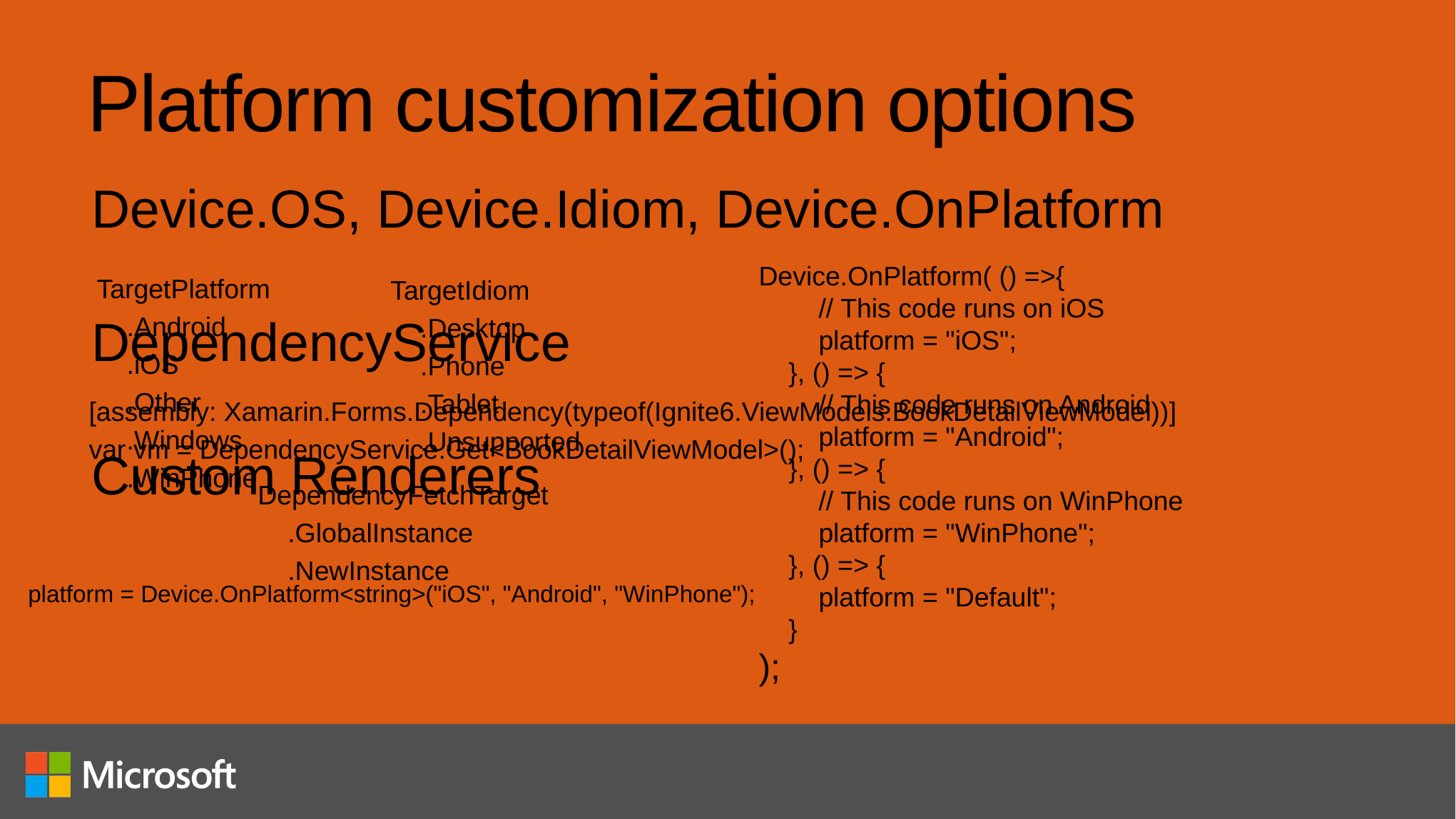

# Platform customization options
Device.OS, Device.Idiom, Device.OnPlatform

DependencyService

Custom Renderers
Device.OnPlatform( () =>{
        // This code runs on iOS
        platform = "iOS";
    }, () => {
        // This code runs on Android
        platform = "Android";
    }, () => {
        // This code runs on WinPhone
        platform = "WinPhone";
    }, () => {
        platform = "Default";
    }
);
TargetPlatform
    .Android
    .iOS
    .Other
    .Windows
    .WinPhone
TargetIdiom
    .Desktop
    .Phone
    .Tablet
    .Unsupported
[assembly: Xamarin.Forms.Dependency(typeof(Ignite6.ViewModels.BookDetailViewModel))]
var vm = DependencyService.Get<BookDetailViewModel>();
DependencyFetchTarget
    .GlobalInstance
    .NewInstance
platform = Device.OnPlatform<string>("iOS", "Android", "WinPhone");